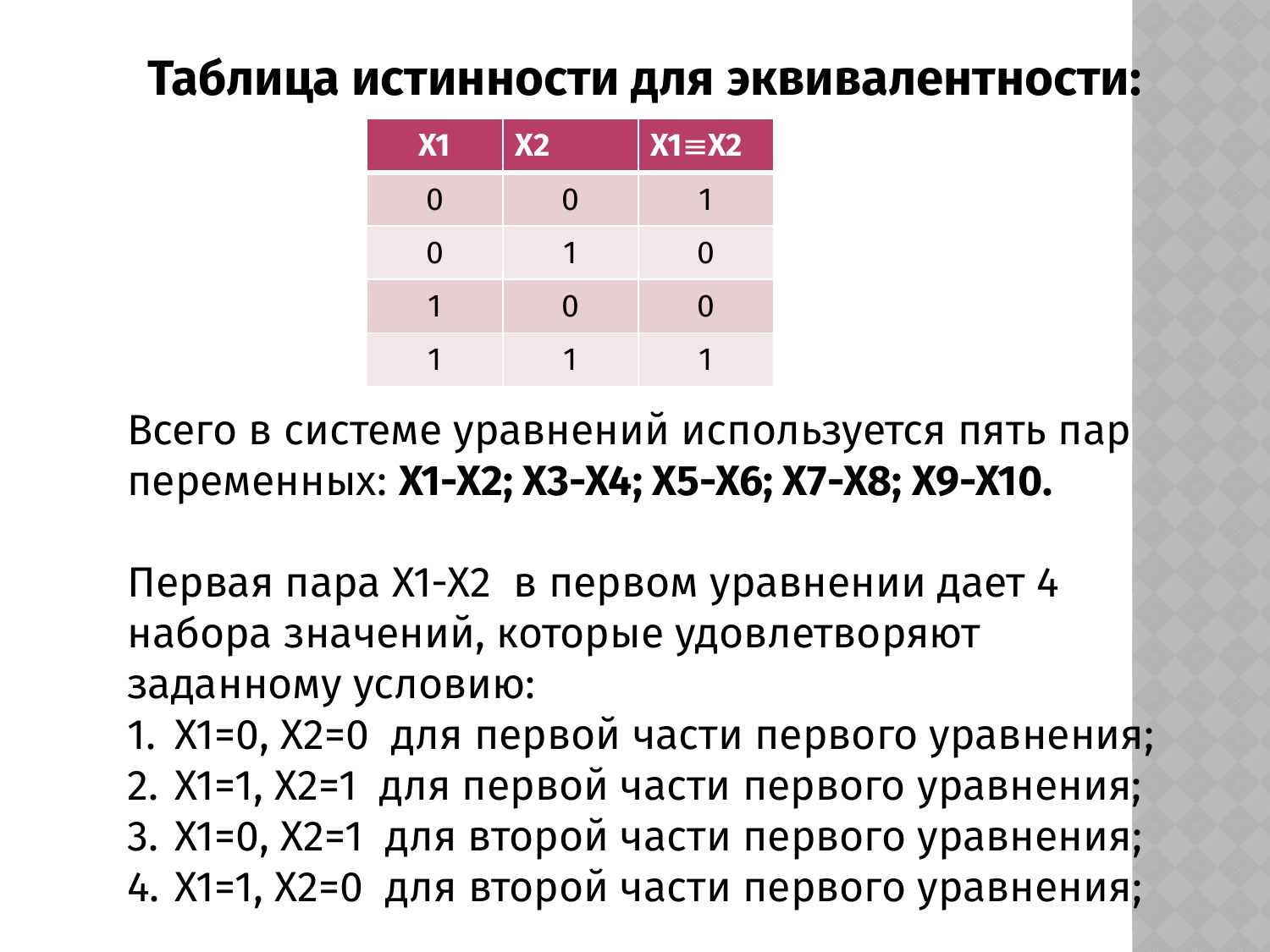

Таблица истинности для эквивалентности:
| Х1 | Х2 | Х1≡Х2 |
| --- | --- | --- |
| 0 | 0 | 1 |
| 0 | 1 | 0 |
| 1 | 0 | 0 |
| 1 | 1 | 1 |
Всего в системе уравнений используется пять пар переменных: Х1-Х2; Х3-Х4; Х5-Х6; Х7-Х8; Х9-Х10.

Первая пара Х1-Х2  в первом уравнении дает 4 набора значений, которые удовлетворяют заданному условию:
Х1=0, Х2=0  для первой части первого уравнения;
Х1=1, Х2=1  для первой части первого уравнения;
Х1=0, Х2=1  для второй части первого уравнения;
Х1=1, Х2=0  для второй части первого уравнения;